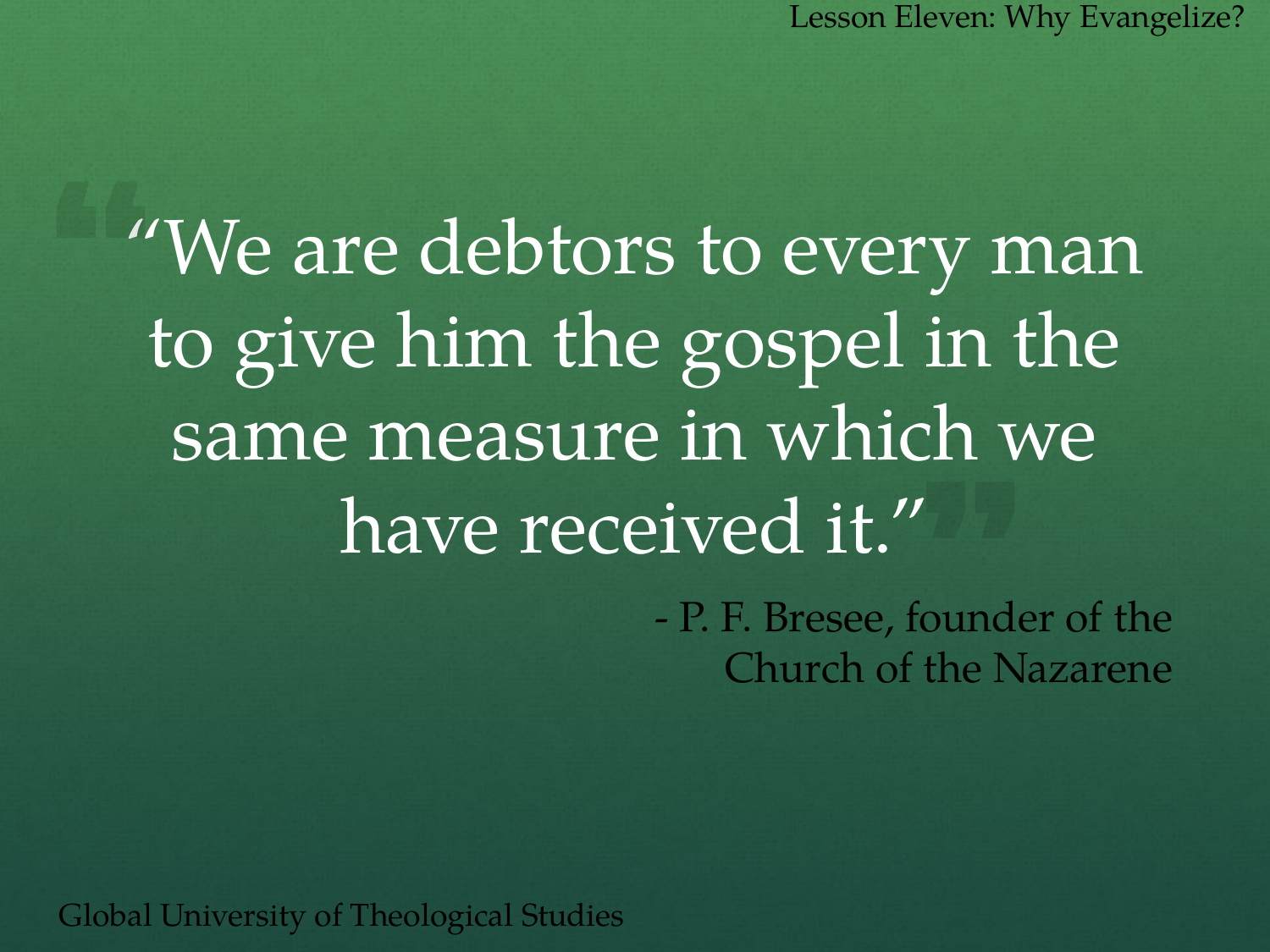

Lesson Eleven: Why Evangelize?

“
“We are debtors to every man to give him the gospel in the same measure in which we have received it.”
“
- P. F. Bresee, founder of the Church of the Nazarene
Global University of Theological Studies